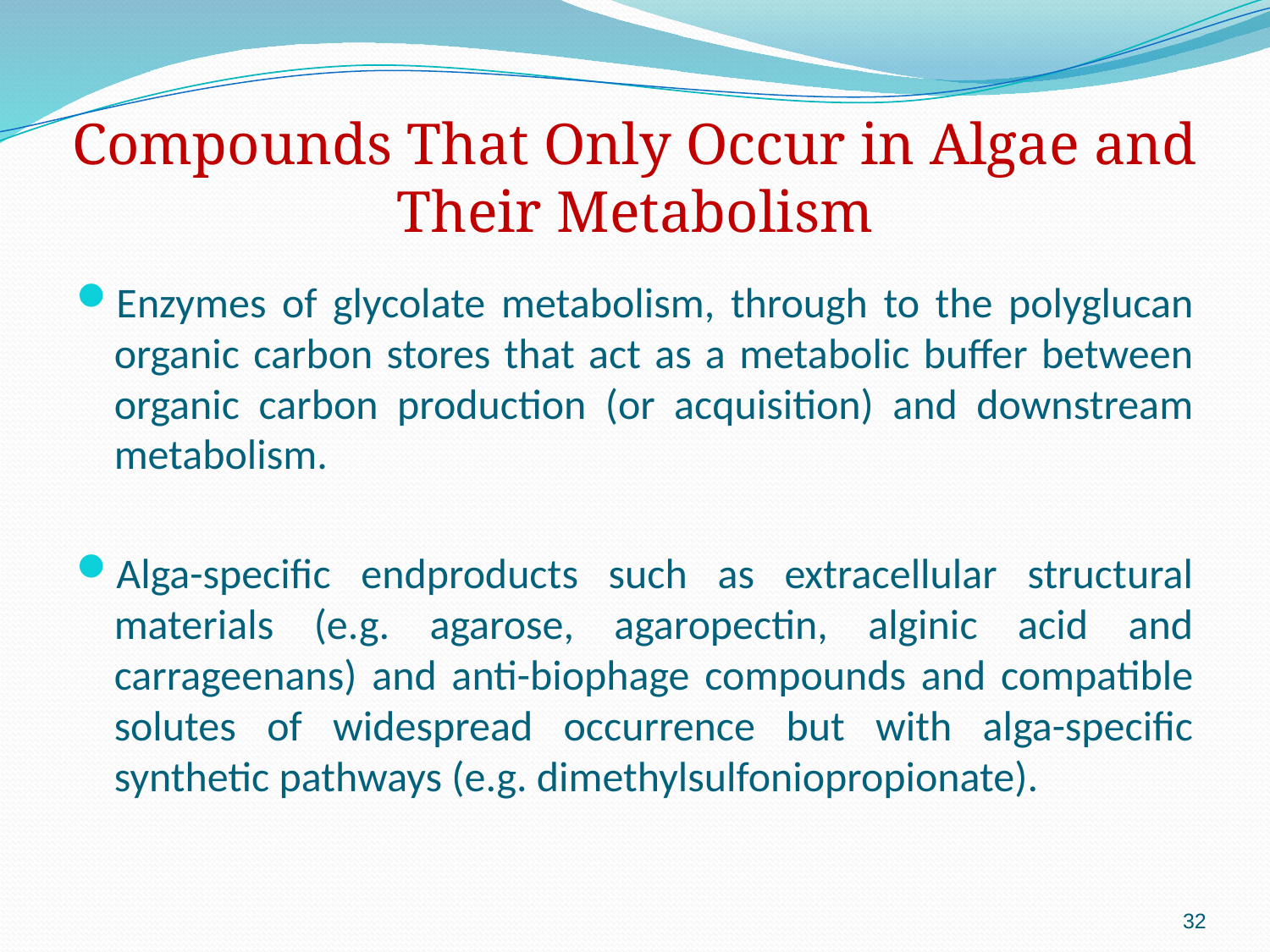

# Compounds That Only Occur in Algae and Their Metabolism
Enzymes of glycolate metabolism, through to the polyglucan organic carbon stores that act as a metabolic buffer between organic carbon production (or acquisition) and downstream metabolism.

Alga-specific endproducts such as extracellular structural materials (e.g. agarose, agaropectin, alginic acid and carrageenans) and anti-biophage compounds and compatible solutes of widespread occurrence but with alga-specific synthetic pathways (e.g. dimethylsulfoniopropionate).

32